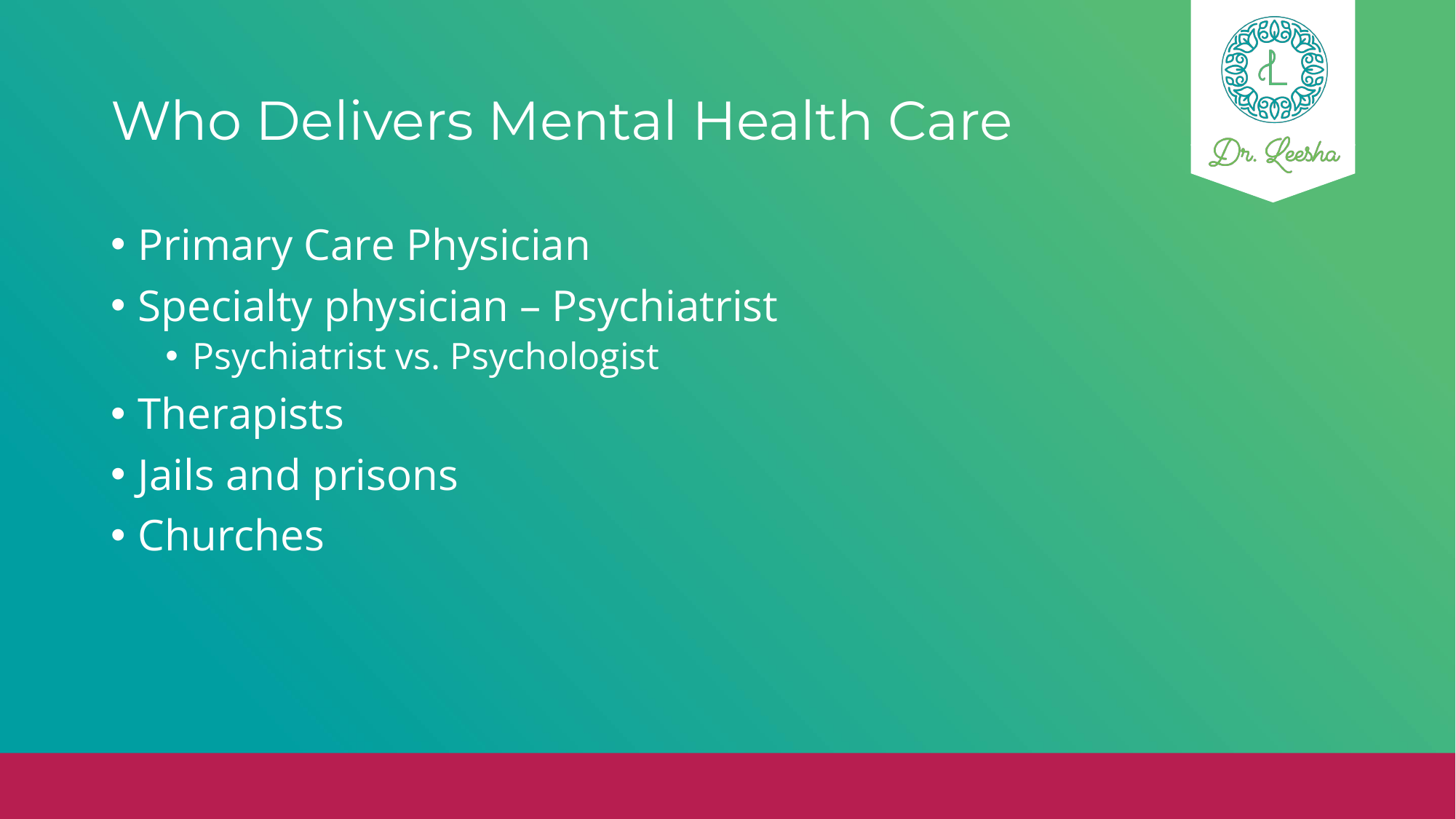

# Who Delivers Mental Health Care
Primary Care Physician
Specialty physician – Psychiatrist
Psychiatrist vs. Psychologist
Therapists
Jails and prisons
Churches